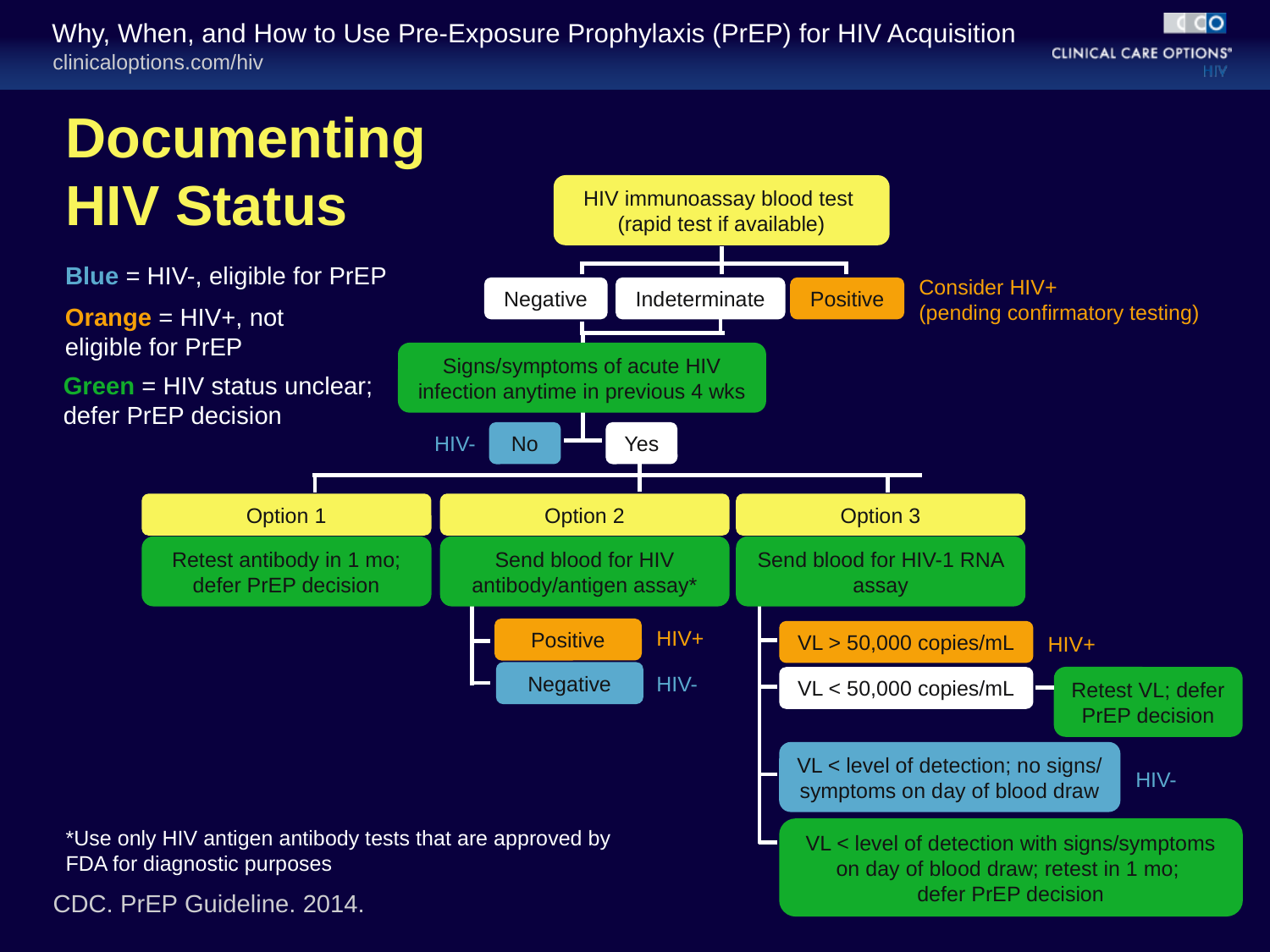

# Documenting HIV Status
HIV immunoassay blood test
(rapid test if available)
Blue = HIV-, eligible for PrEP
Consider HIV+
(pending confirmatory testing)
Negative
Indeterminate
Positive
Orange = HIV+, not eligible for PrEP
Signs/symptoms of acute HIV infection anytime in previous 4 wks
Green = HIV status unclear; defer PrEP decision
No
Yes
HIV-
Option 1
Option 2
Option 3
Retest antibody in 1 mo; defer PrEP decision
Send blood for HIV antibody/antigen assay*
Send blood for HIV-1 RNA assay
HIV+
Positive
VL > 50,000 copies/mL
HIV+
Negative
HIV-
Retest VL; defer PrEP decision
VL < 50,000 copies/mL
VL < level of detection; no signs/ symptoms on day of blood draw
HIV-
*Use only HIV antigen antibody tests that are approved by FDA for diagnostic purposes
VL < level of detection with signs/symptoms on day of blood draw; retest in 1 mo;
defer PrEP decision
CDC. PrEP Guideline. 2014.